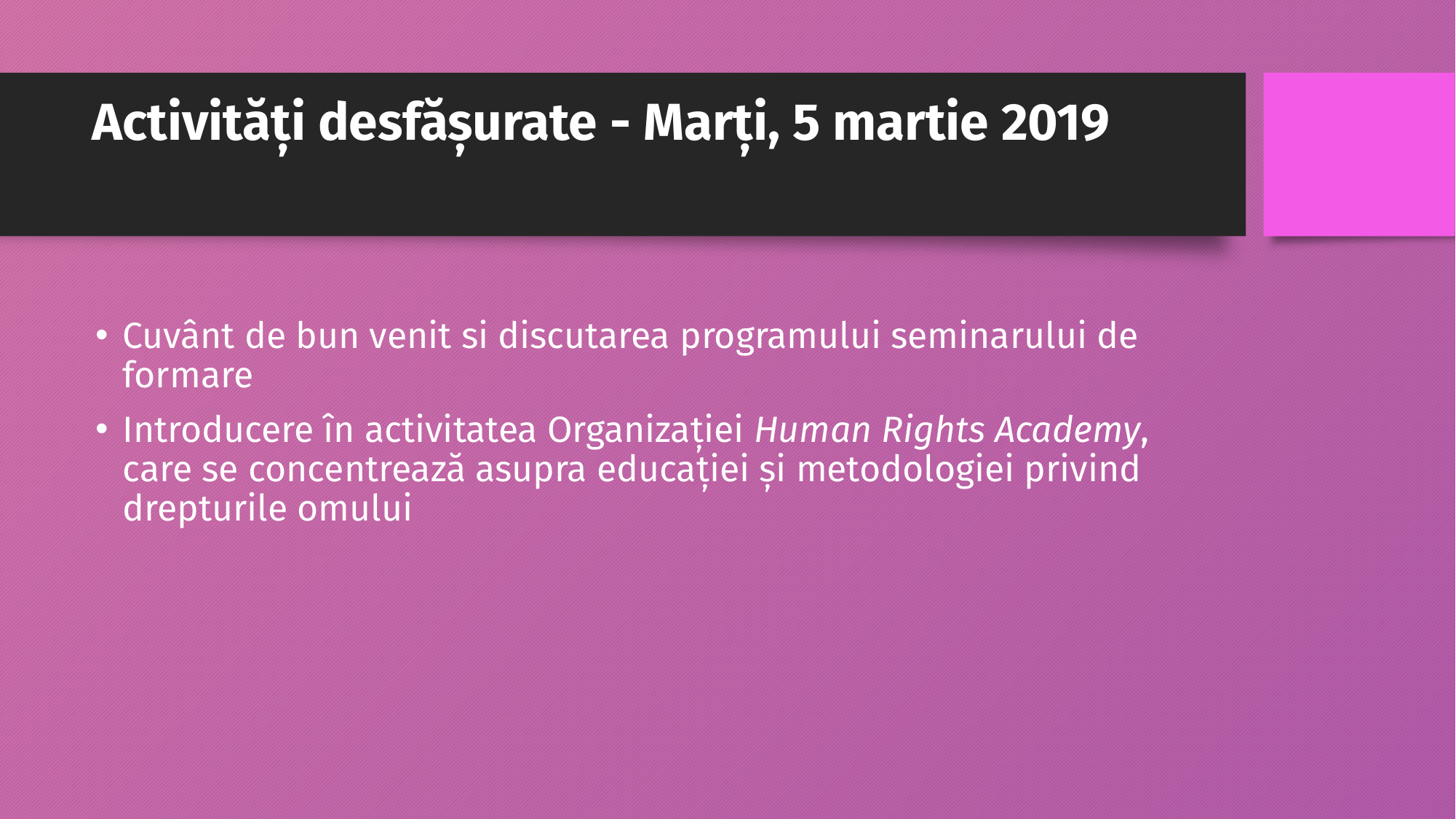

# Activități desfășurate - Marți, 5 martie 2019
Cuvânt de bun venit si discutarea programului seminarului de formare
Introducere în activitatea Organizației Human Rights Academy, care se concentrează asupra educației și metodologiei privind drepturile omului